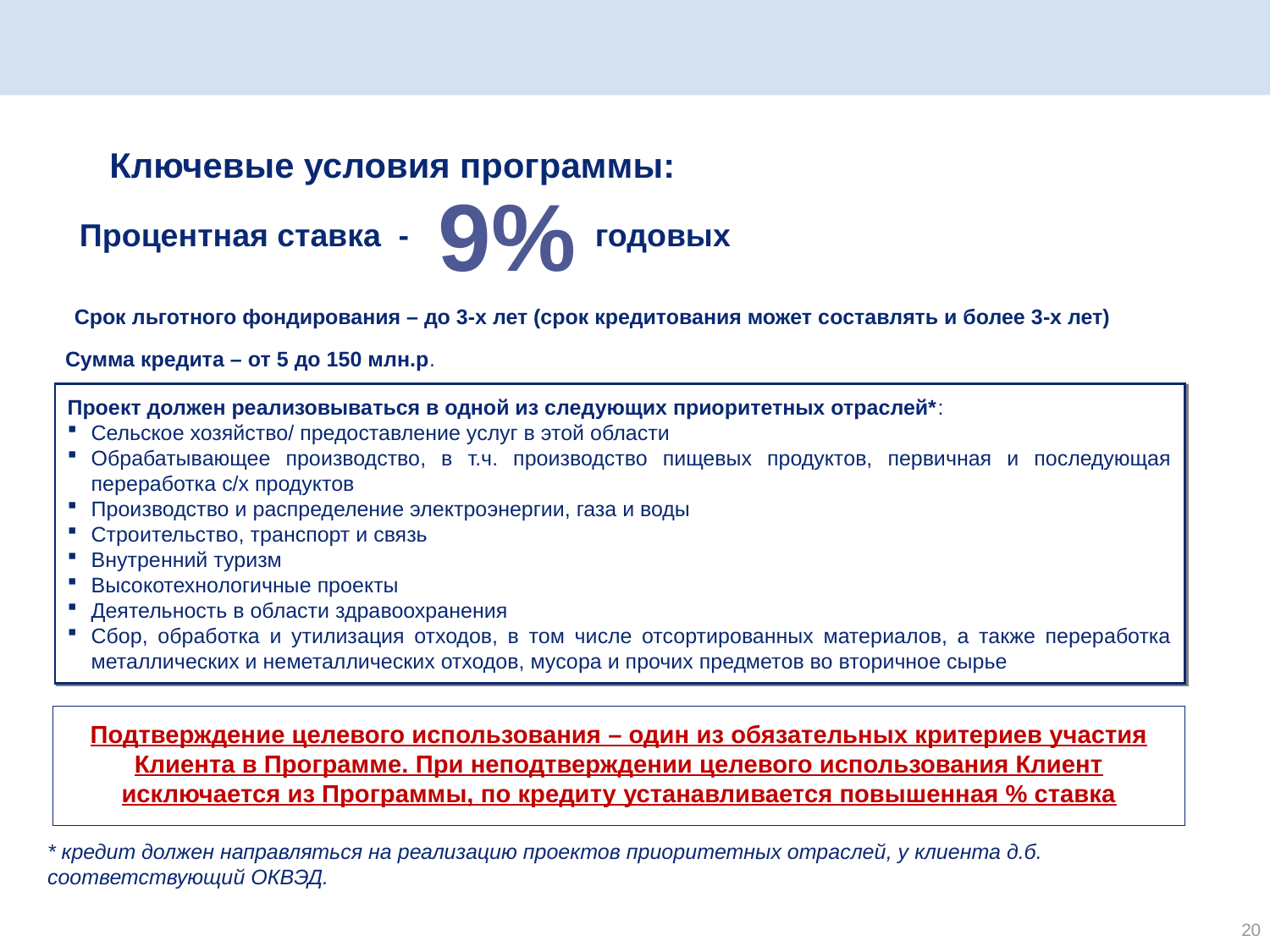

Ключевые условия программы:
9%
Процентная ставка  -                     годовых
Срок льготного фондирования – до 3-х лет (срок кредитования может составлять и более 3-х лет)
Сумма кредита – от 5 до 150 млн.р.
Проект должен реализовываться в одной из следующих приоритетных отраслей*:
Сельское хозяйство/ предоставление услуг в этой области
Обрабатывающее производство, в т.ч. производство пищевых продуктов, первичная и последующая переработка с/х продуктов
Производство и распределение электроэнергии, газа и воды
Строительство, транспорт и связь
Внутренний туризм
Высокотехнологичные проекты
Деятельность в области здравоохранения
Сбор, обработка и утилизация отходов, в том числе отсортированных материалов, а также переработка металлических и неметаллических отходов, мусора и прочих предметов во вторичное сырье
Подтверждение целевого использования – один из обязательных критериев участия Клиента в Программе. При неподтверждении целевого использования Клиент исключается из Программы, по кредиту устанавливается повышенная % ставка
* кредит должен направляться на реализацию проектов приоритетных отраслей, у клиента д.б. соответствующий ОКВЭД.
20